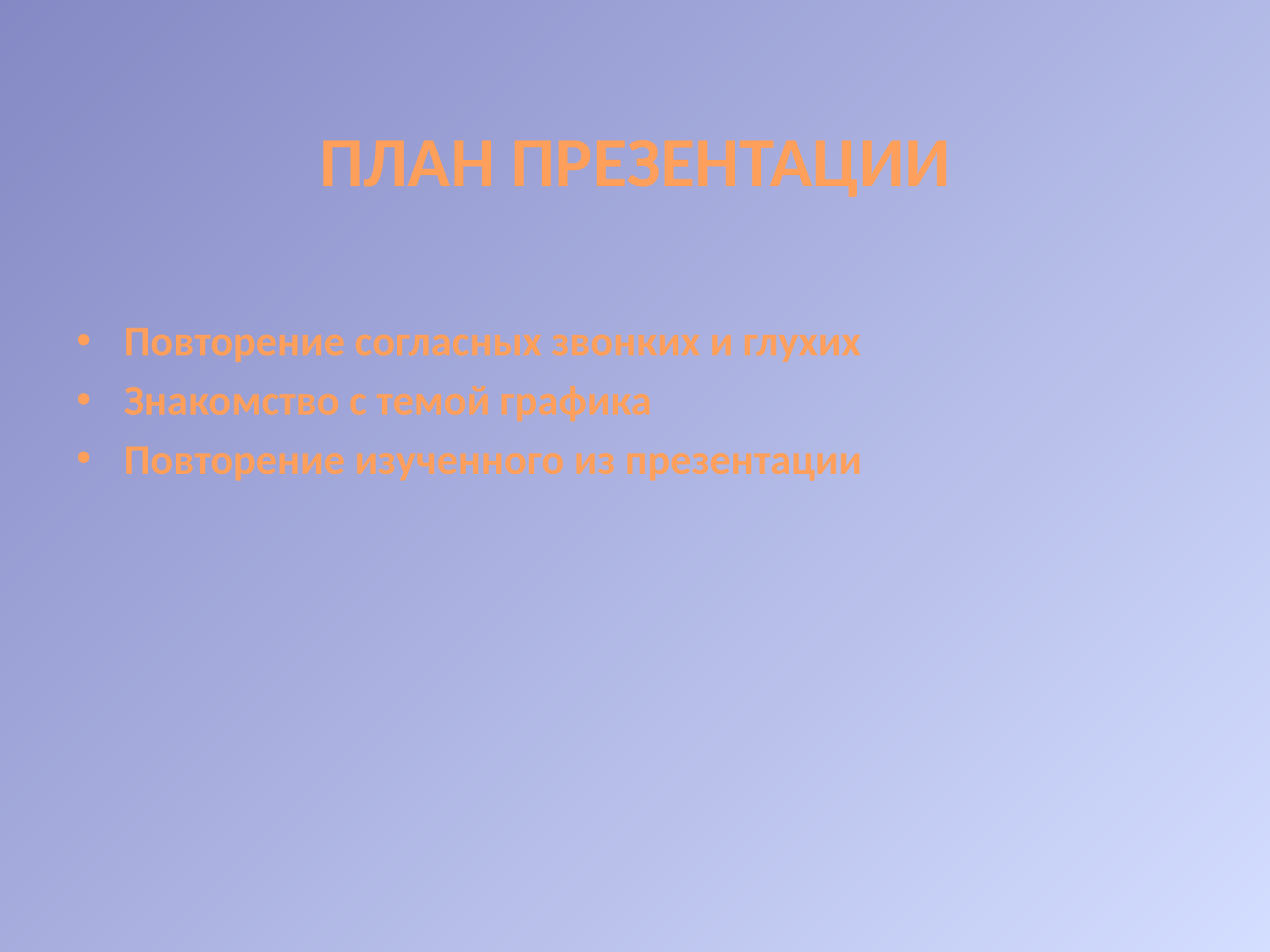

# ПЛАН ПРЕЗЕНТАЦИИ
Повторение согласных звонких и глухих
Знакомство с темой графика
Повторение изученного из презентации